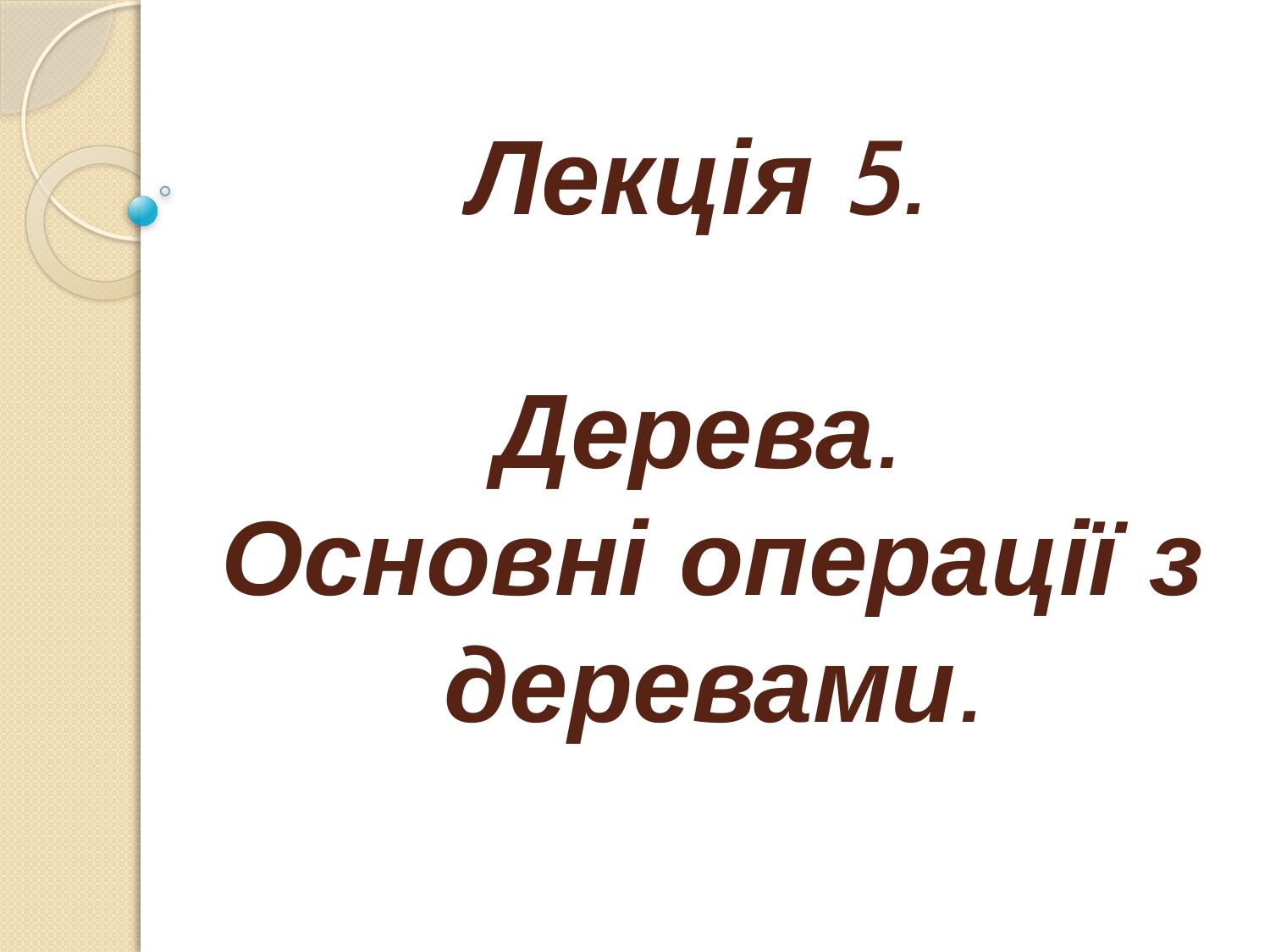

# Лекція 5. Дерева. Основні операції з деревами.